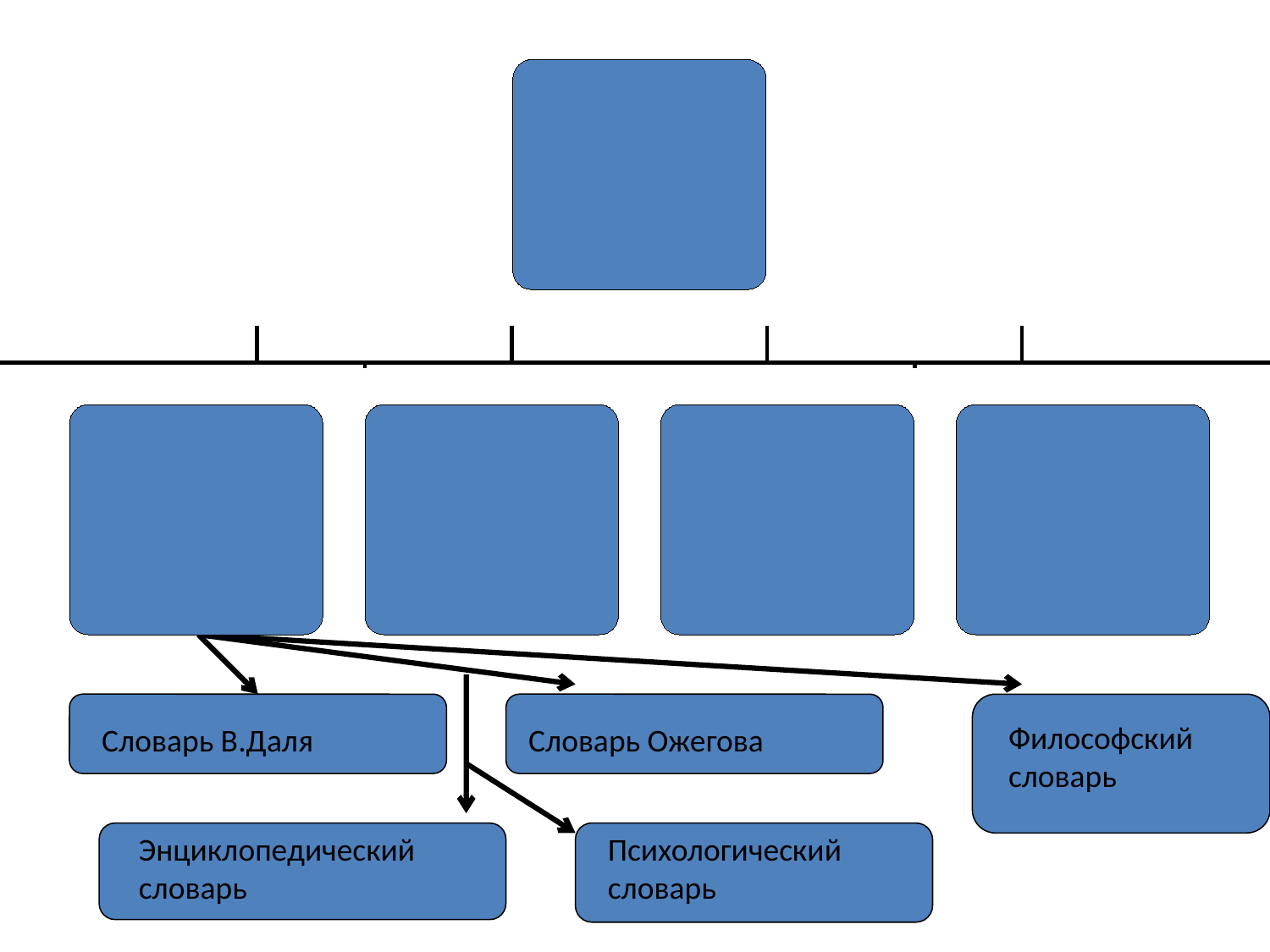

Словарь В.Даля

Словарь Ожегова

Философский словарь

Энциклопедический словарь

Психологический словарь